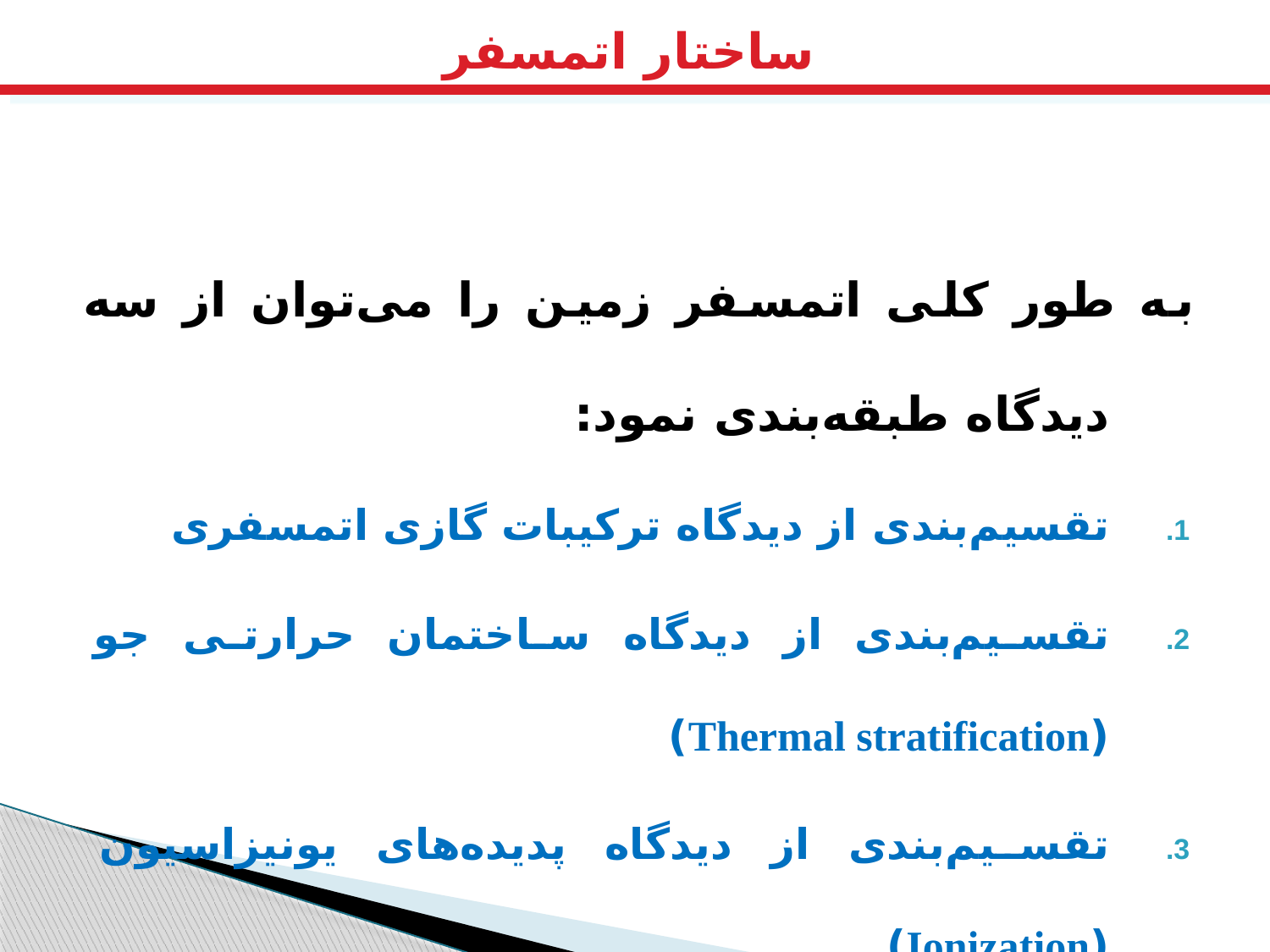

ساختار اتمسفر

به طور كلی اتمسفر زمین را می‌توان از سه دیدگاه طبقه‌بندی نمود:
تقسیم‌بندی از دیدگاه تركیبات گازی اتمسفری
تقسیم‌بندی از دیدگاه ساختمان حرارتی جو (Thermal stratification)
تقسیم‌بندی از دیدگاه پدیده‌های یونیزاسیون (Ionization)